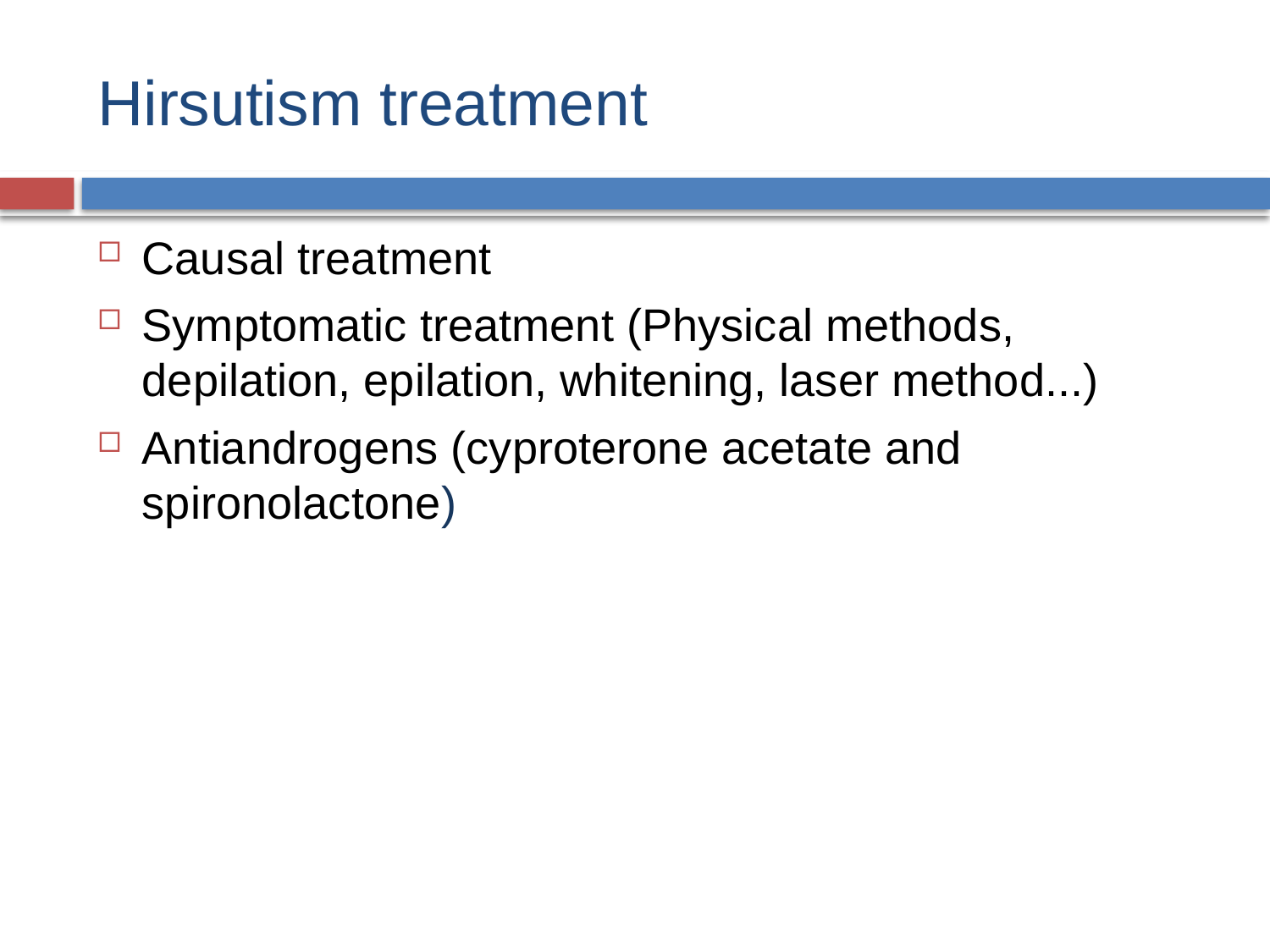

# Hirsutism treatment
Causal treatment
Symptomatic treatment (Physical methods, depilation, epilation, whitening, laser method...)
Antiandrogens (cyproterone acetate and spironolactone)